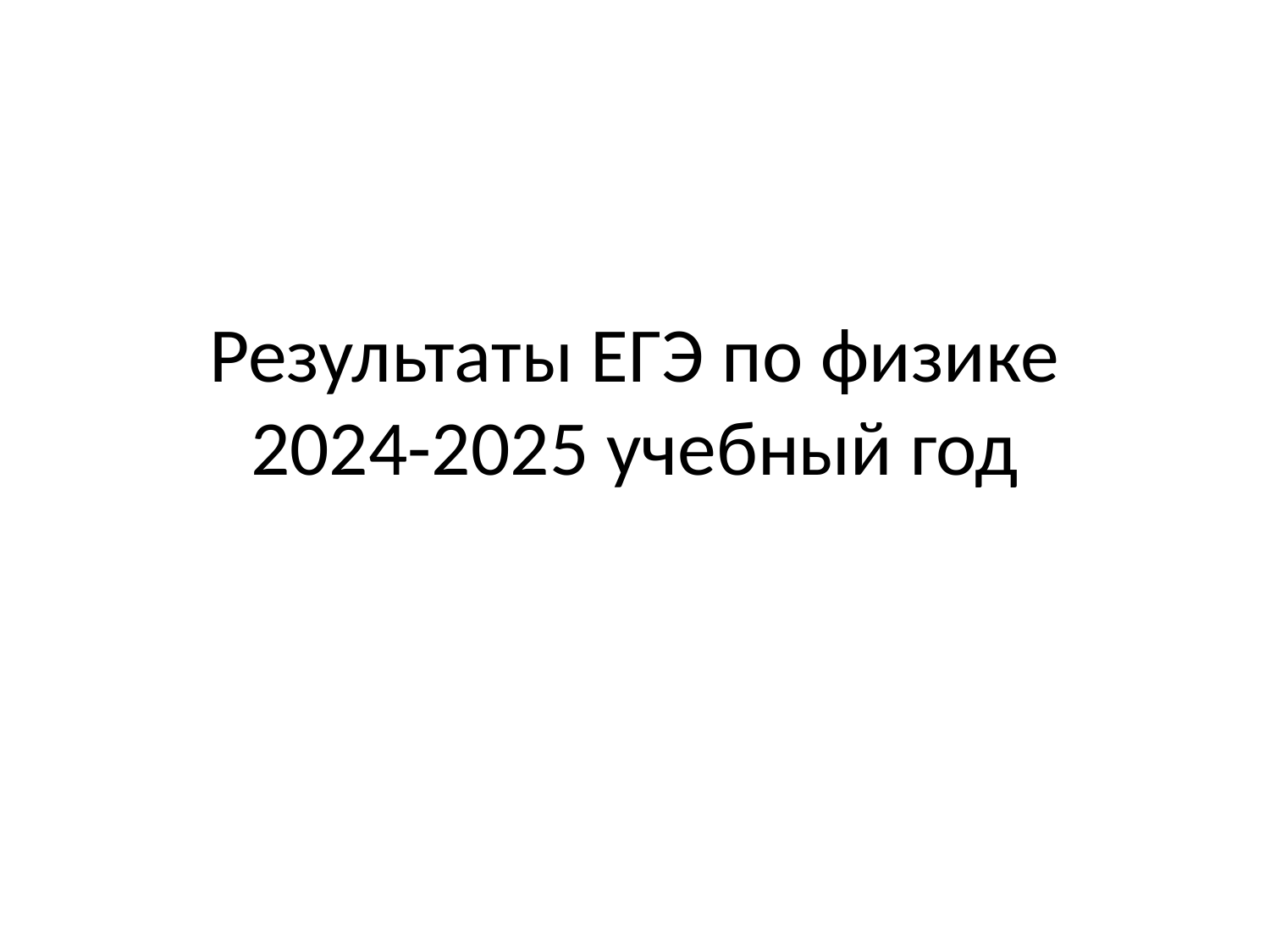

# Результаты ЕГЭ по физике 2024-2025 учебный год